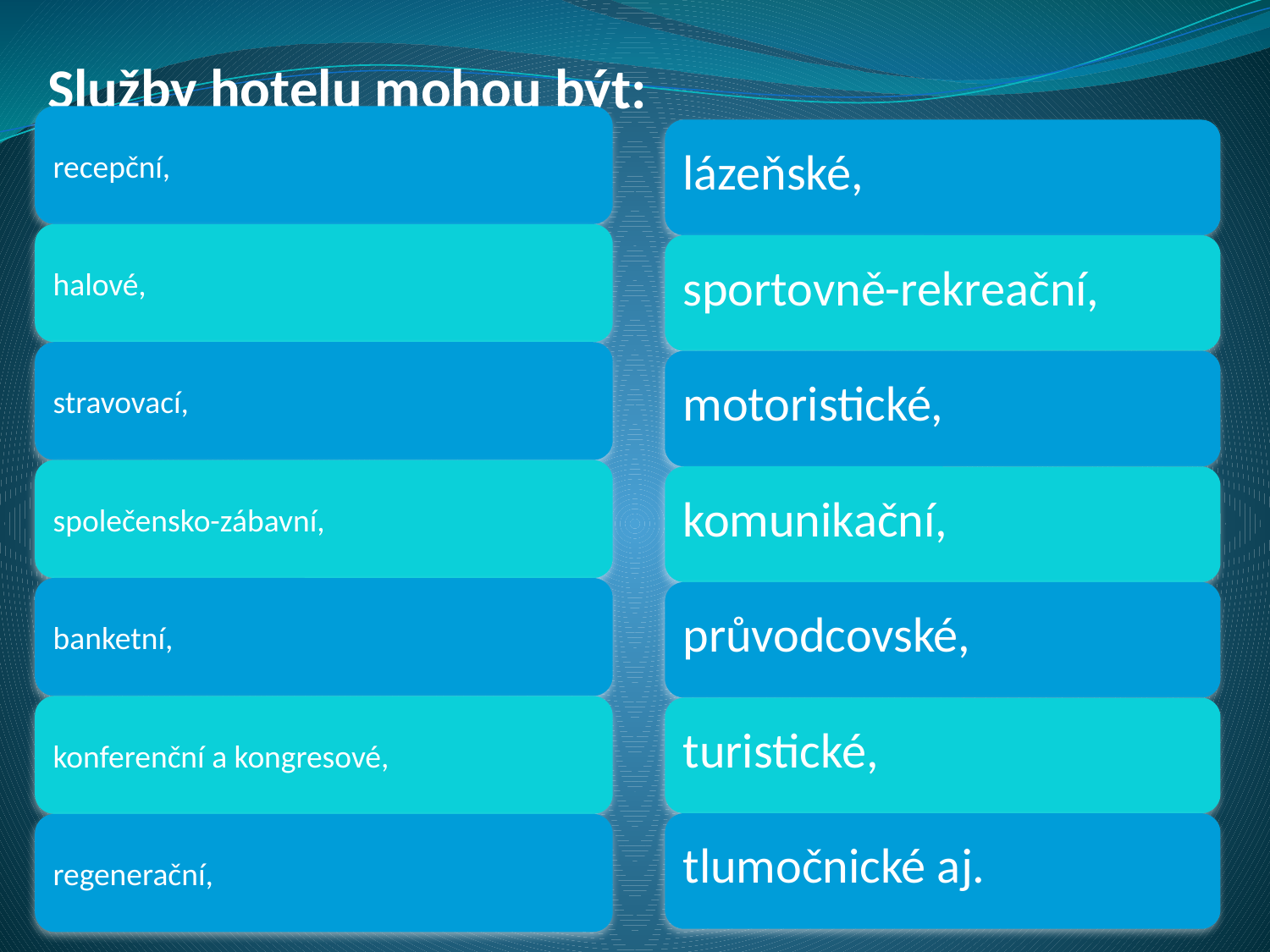

Služby hotelu mohou být:

recepční,
banketní,
halové,
stravovací,
společensko-zábavní,
konferenční a kongresové,
regenerační,
lázeňské,
průvodcovské,
sportovně-rekreační,
motoristické,
komunikační,
turistické,
tlumočnické aj.